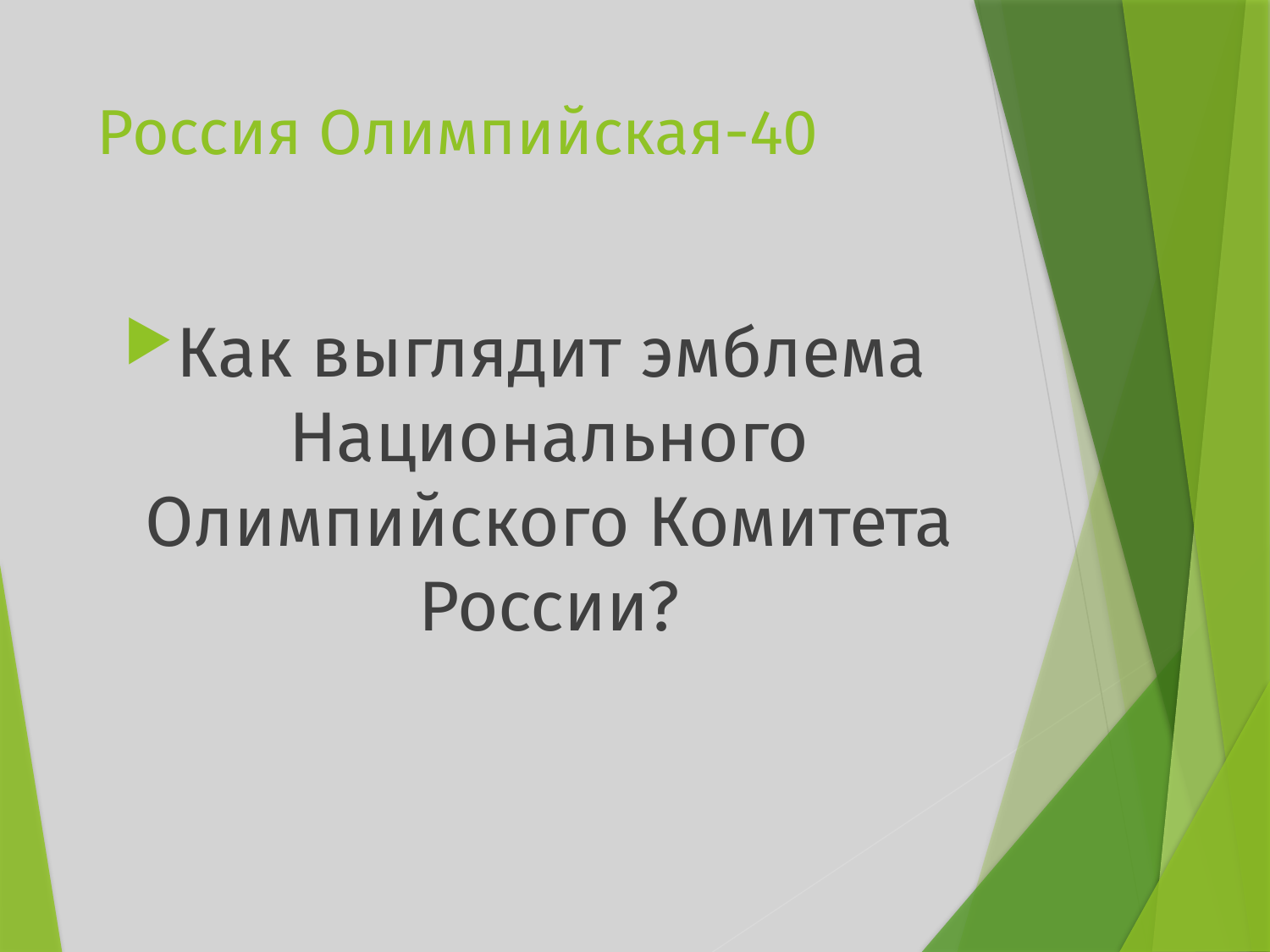

# Россия Олимпийская-40
Как выглядит эмблема Национального Олимпийского Комитета России?